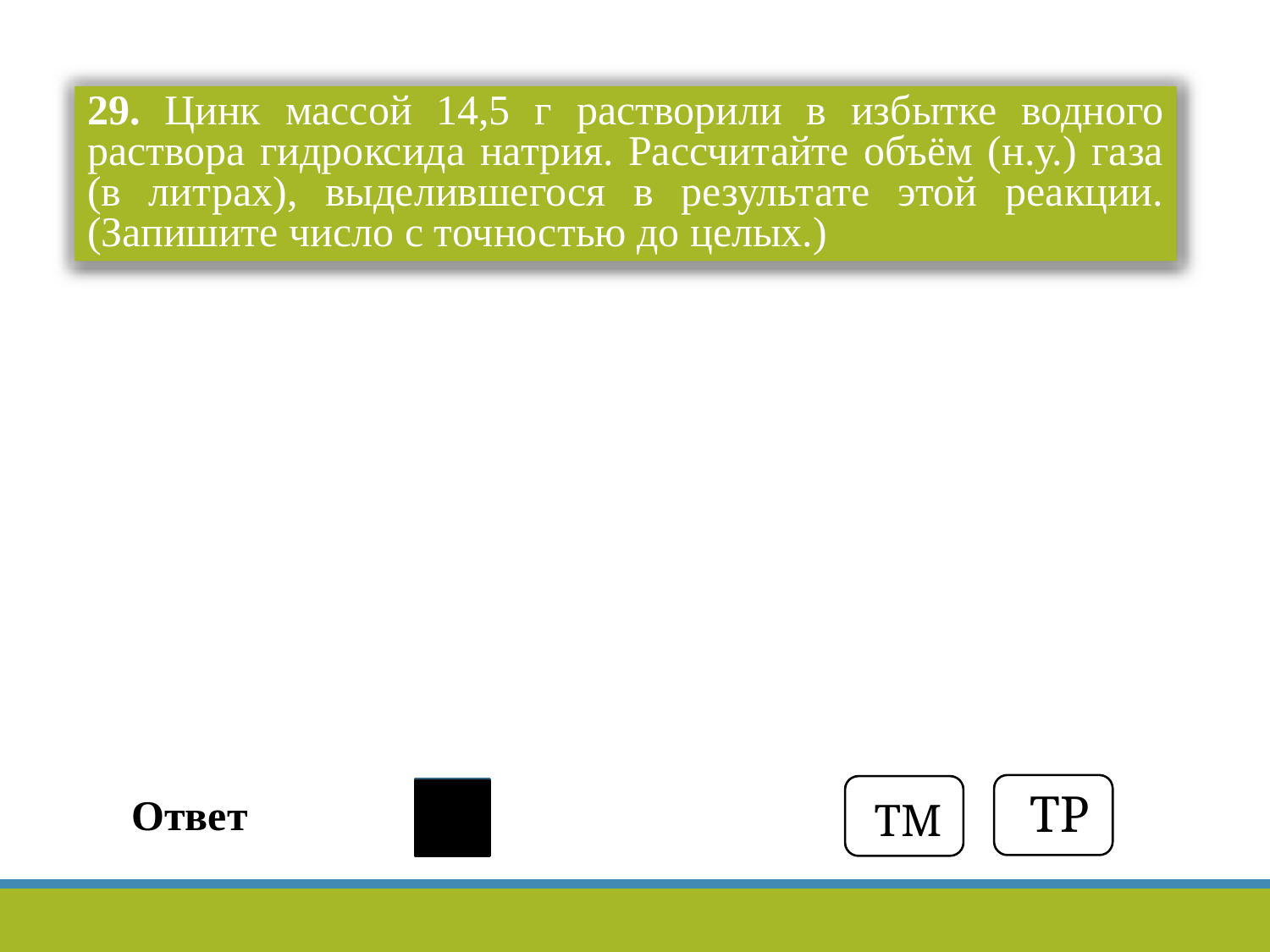

29. Цинк массой 14,5 г растворили в избытке водного раствора гидроксида натрия. Рассчитайте объём (н.у.) газа (в литрах), выделившегося в результате этой реакции. (Запишите число с точностью до целых.)
ТР
ТМ
5

   Ответ